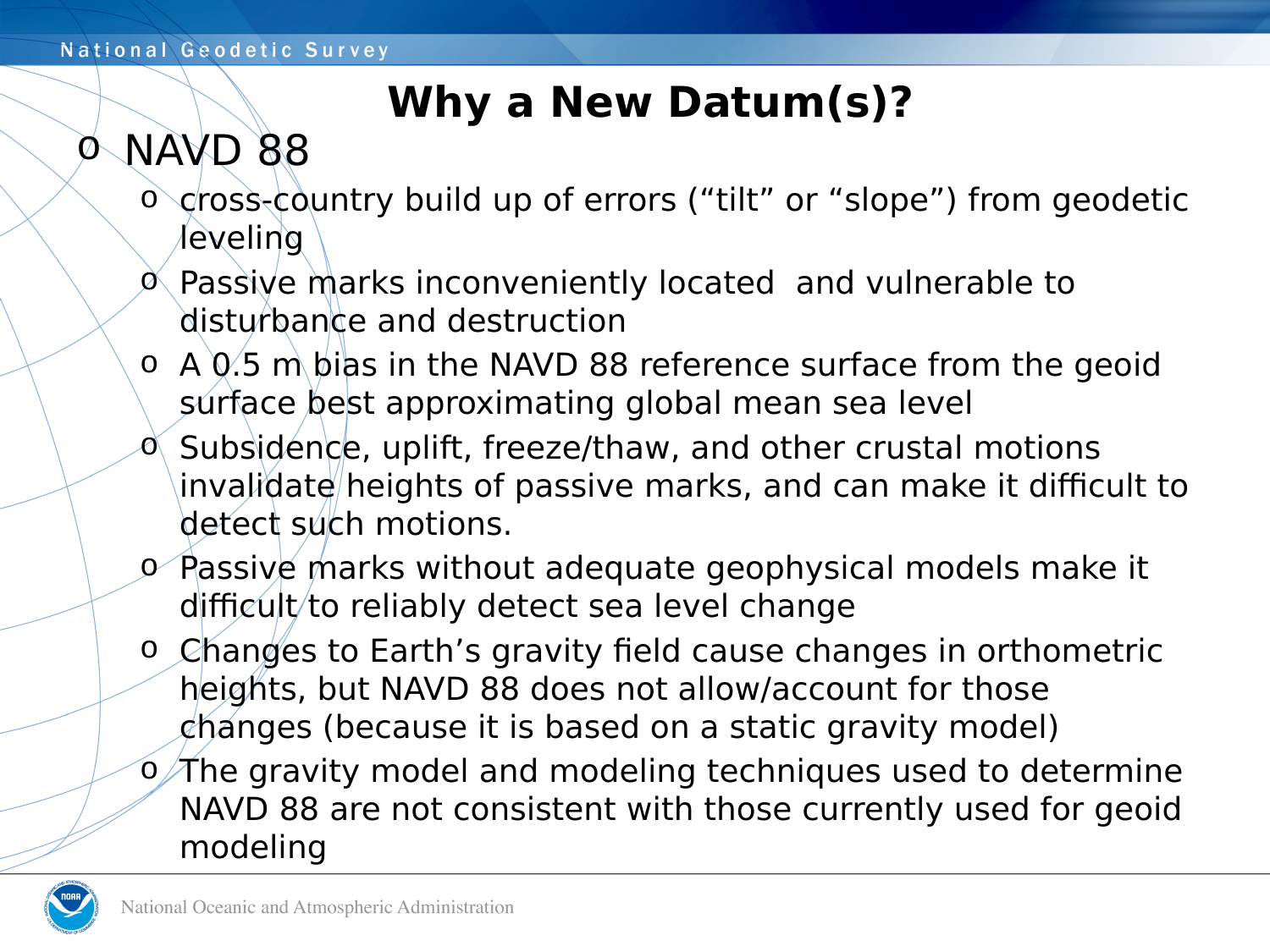

# Why a New Datum(s)?
NAVD 88
cross-country build up of errors (“tilt” or “slope”) from geodetic leveling
Passive marks inconveniently located  and vulnerable to disturbance and destruction
A 0.5 m bias in the NAVD 88 reference surface from the geoid surface best approximating global mean sea level
Subsidence, uplift, freeze/thaw, and other crustal motions invalidate heights of passive marks, and can make it difficult to detect such motions.
Passive marks without adequate geophysical models make it difficult to reliably detect sea level change
Changes to Earth’s gravity field cause changes in orthometric heights, but NAVD 88 does not allow/account for those changes (because it is based on a static gravity model)
The gravity model and modeling techniques used to determine NAVD 88 are not consistent with those currently used for geoid modeling